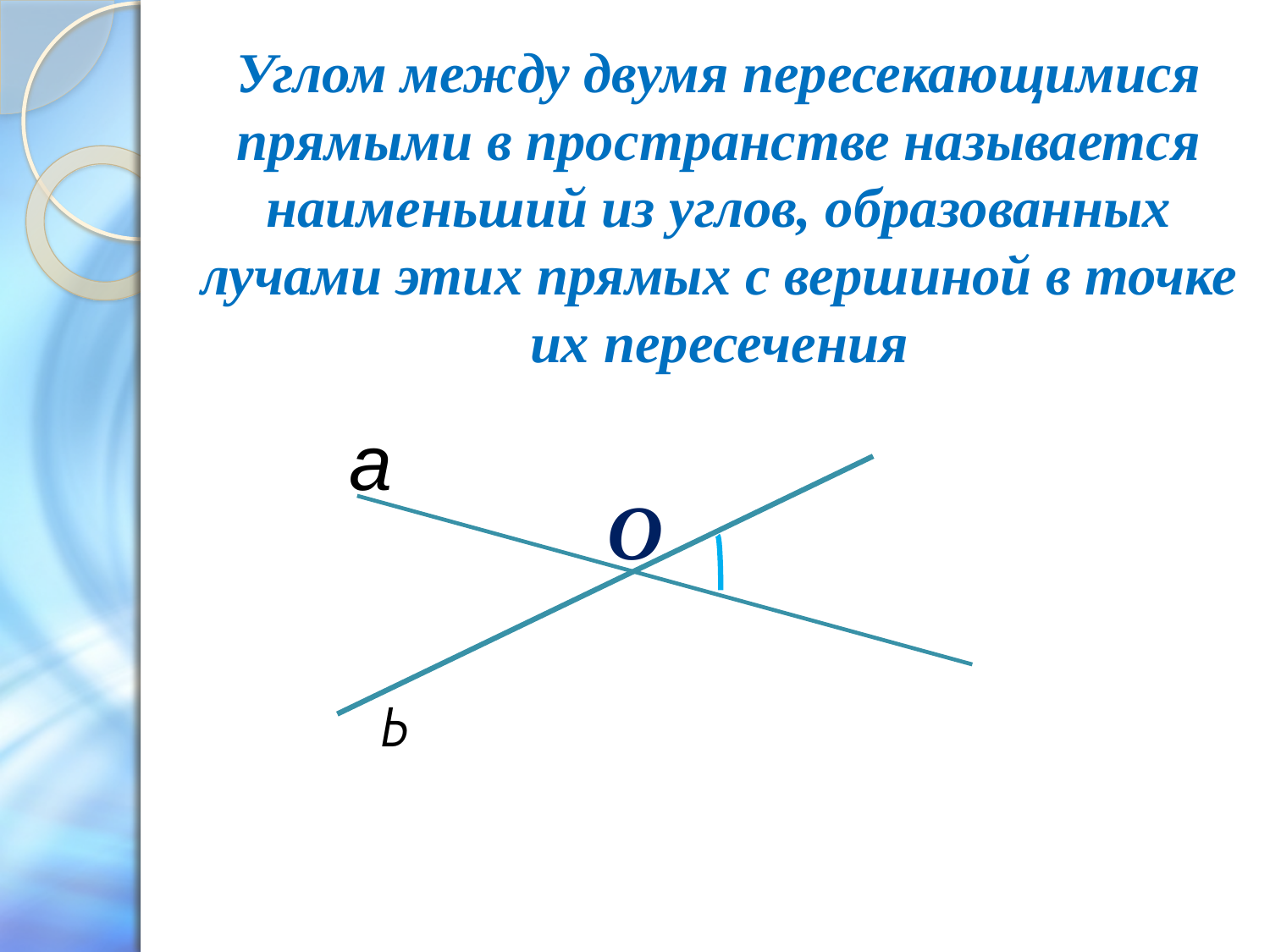

Углом между двумя пересекающимися прямыми в пространстве называется наименьший из углов, образованных лучами этих прямых с вершиной в точке их пересечения
а

О

b